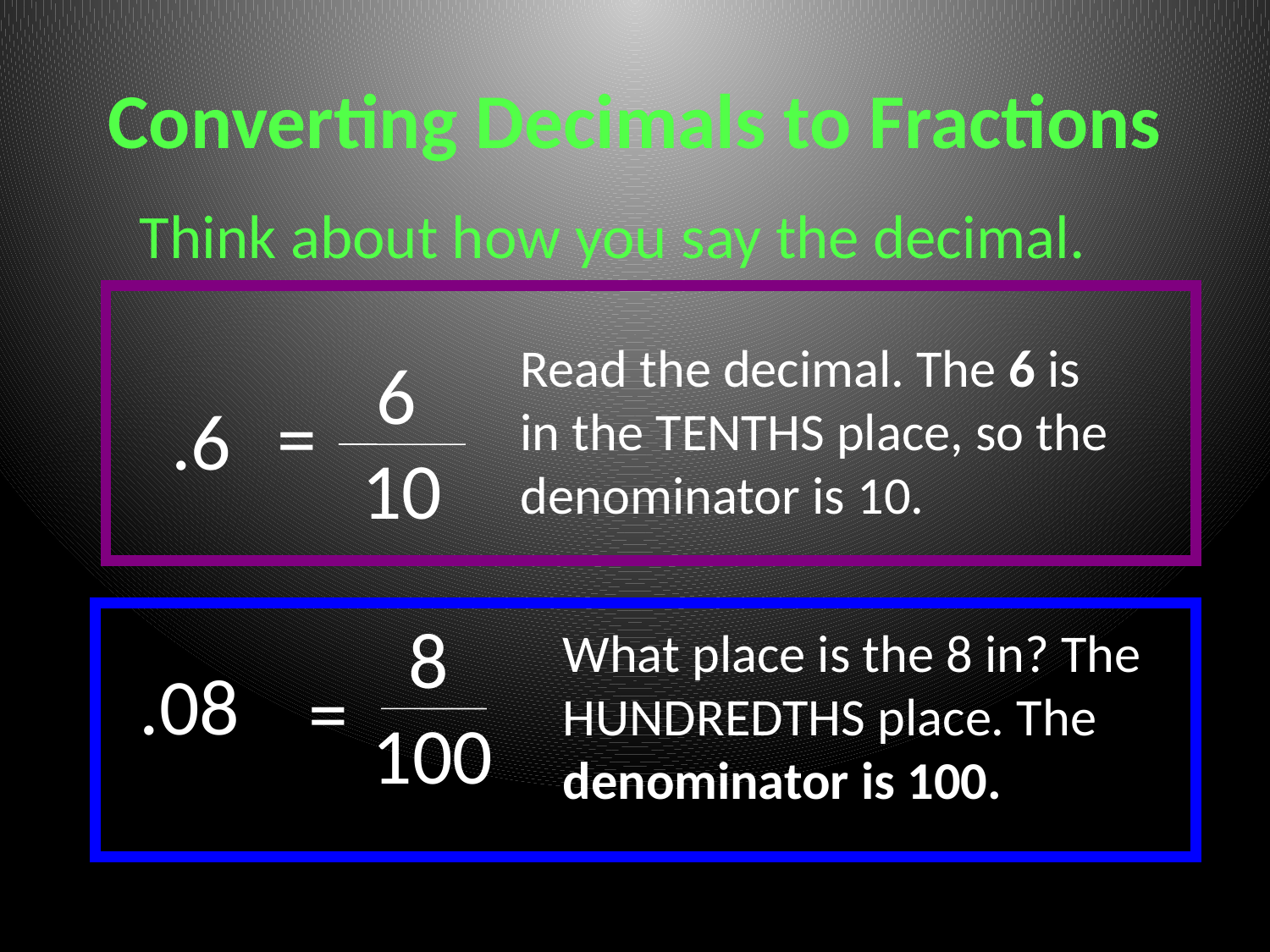

# Converting Decimals to Fractions
Think about how you say the decimal.

.6
Read the decimal. The 6 is in the TENTHS place, so the  denominator is 10.
  6  10

=

.08

  8  100

What place is the 8 in? The HUNDREDTHS place. The denominator is 100.
=